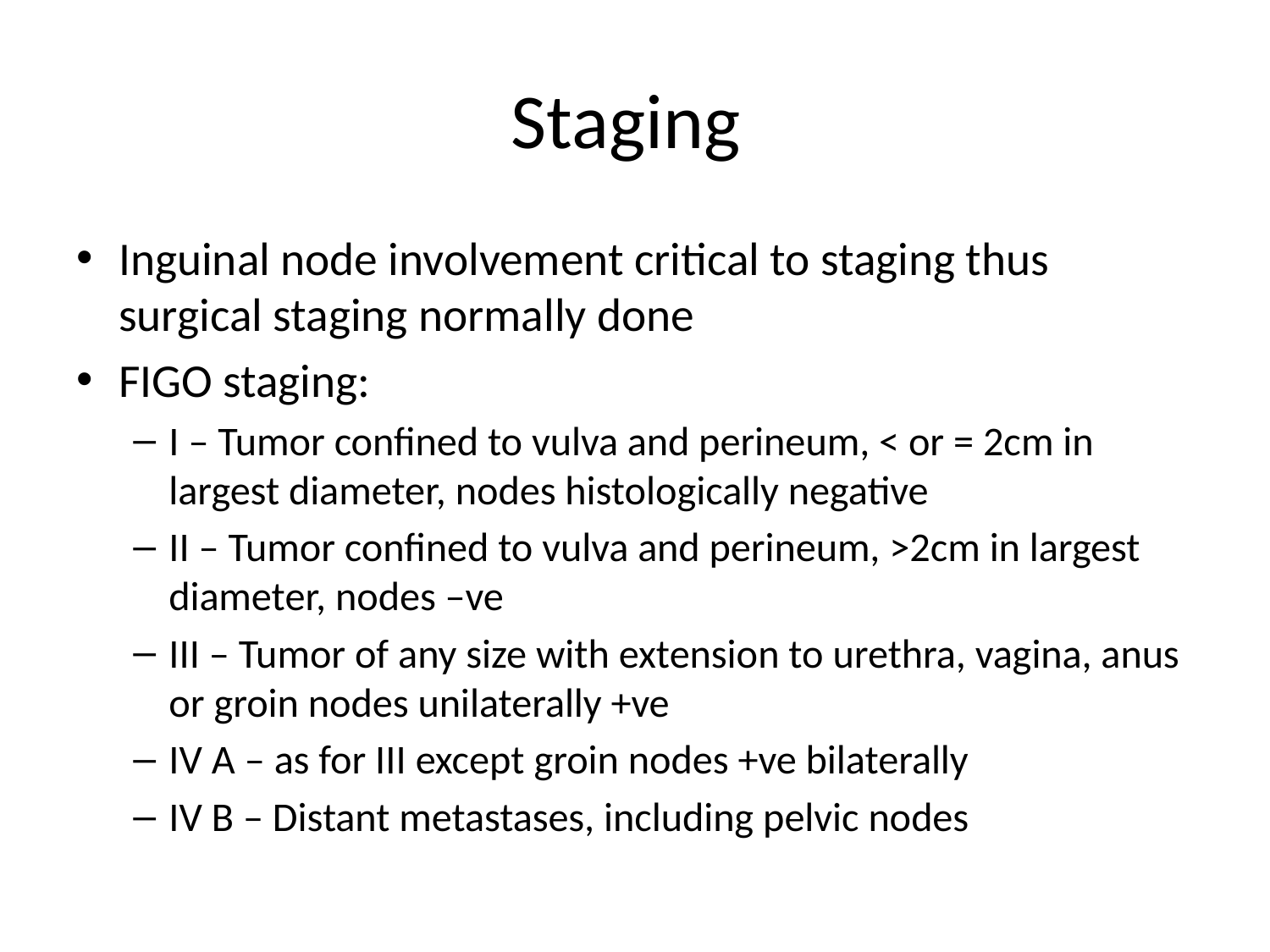

# Staging
Inguinal node involvement critical to staging thus surgical staging normally done
FIGO staging:
I – Tumor confined to vulva and perineum, < or = 2cm in largest diameter, nodes histologically negative
II – Tumor confined to vulva and perineum, ˃2cm in largest diameter, nodes –ve
III – Tumor of any size with extension to urethra, vagina, anus or groin nodes unilaterally +ve
IV A – as for III except groin nodes +ve bilaterally
IV B – Distant metastases, including pelvic nodes